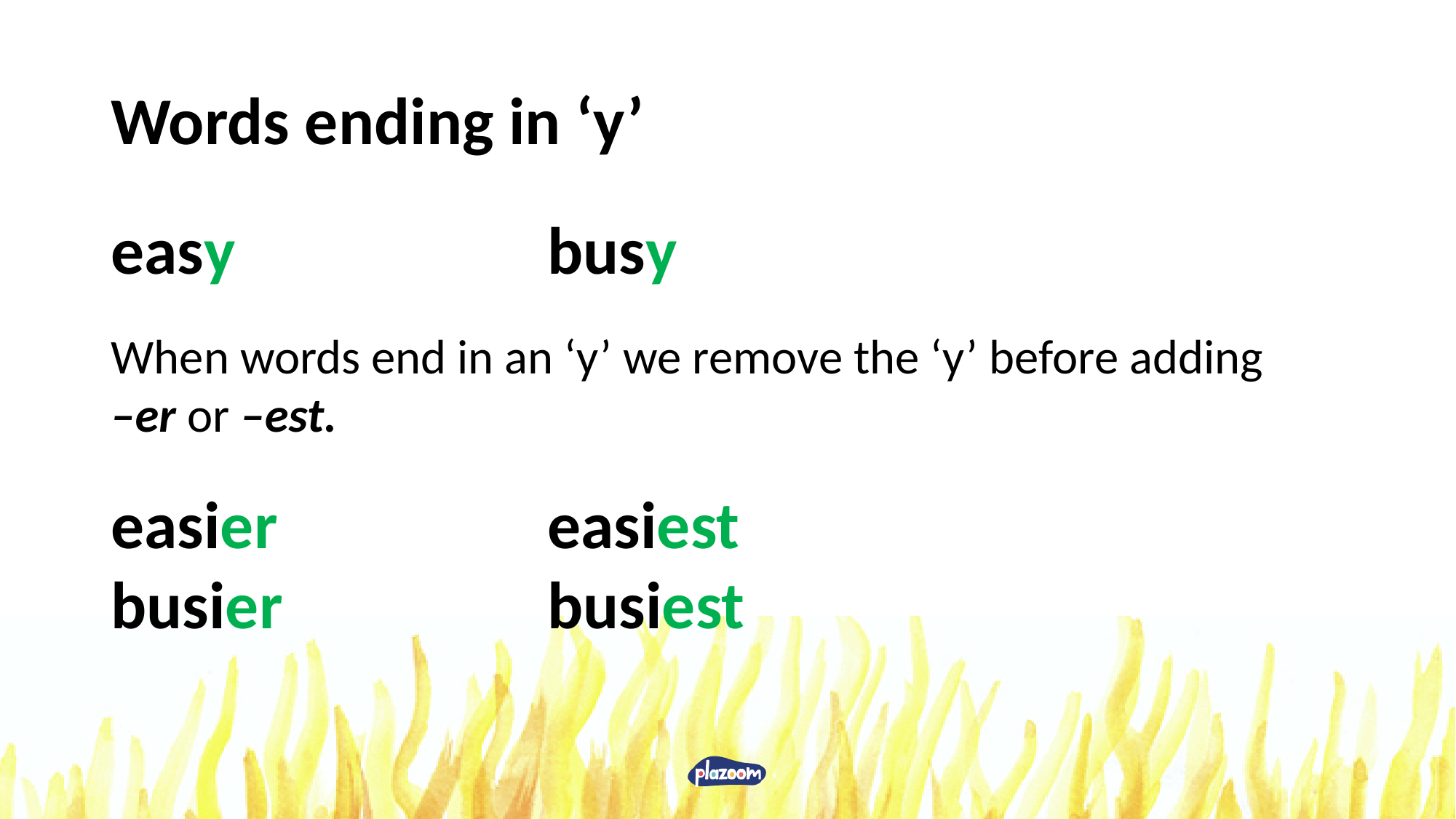

# Words ending in ‘y’
easy			busy
When words end in an ‘y’ we remove the ‘y’ before adding
–er or –est.
easier			easiest
busier			busiest